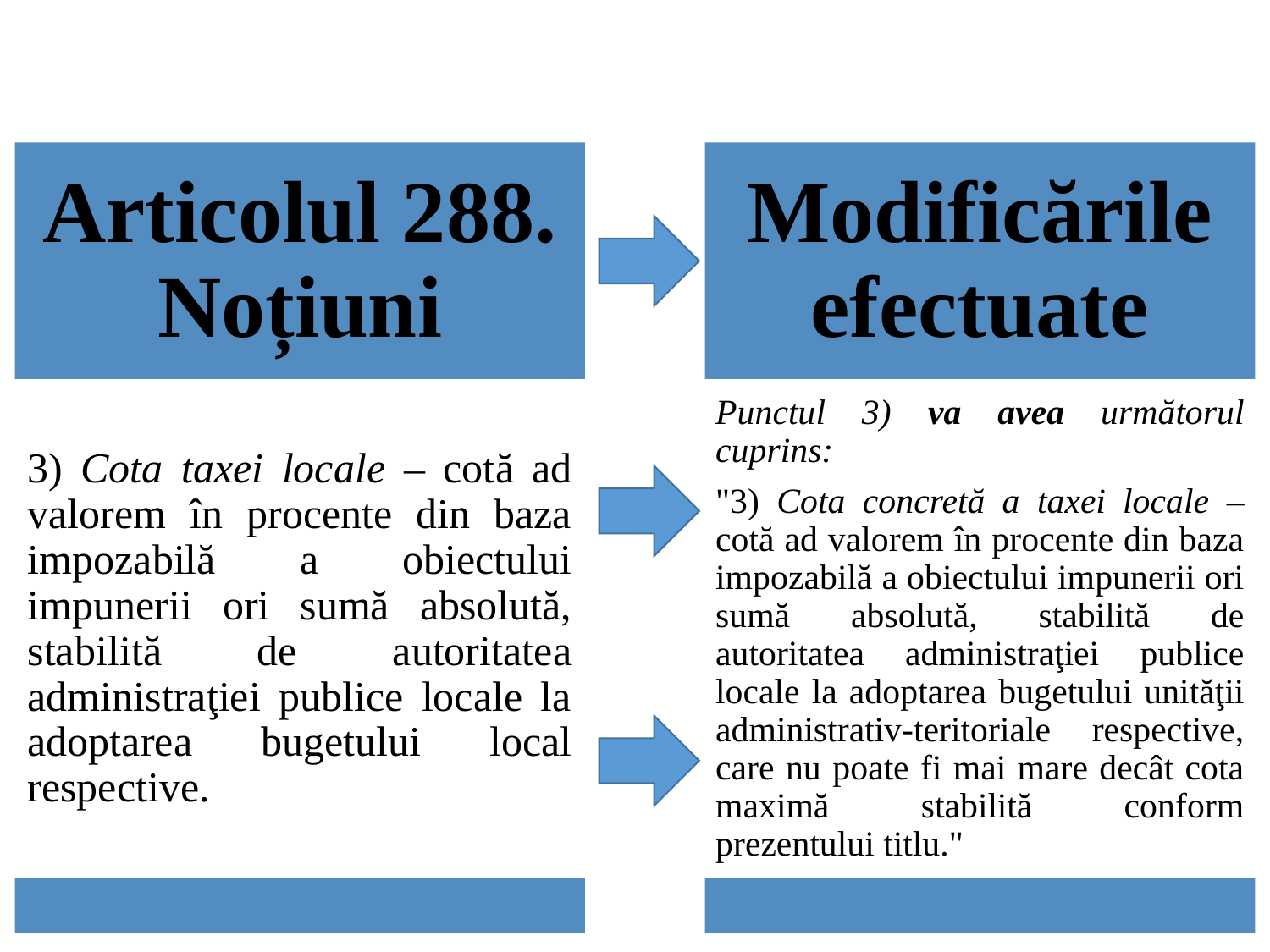

Articolul 288. Noțiuni
3) Cota taxei locale – cotă ad valorem în procente din baza impozabilă a obiectului impunerii ori sumă absolută, stabilită de autoritatea administraţiei publice locale la adoptarea bugetului local respective.
Modificările efectuate
Punctul 3) va avea următorul cuprins:
"3) Cota concretă a taxei locale – cotă ad valorem în procente din baza impozabilă a obiectului impunerii ori sumă absolută, stabilită de autoritatea administraţiei publice locale la adoptarea bugetului unităţii administrativ-teritoriale respective, care nu poate fi mai mare decât cota maximă stabilită conform prezentului titlu."

10